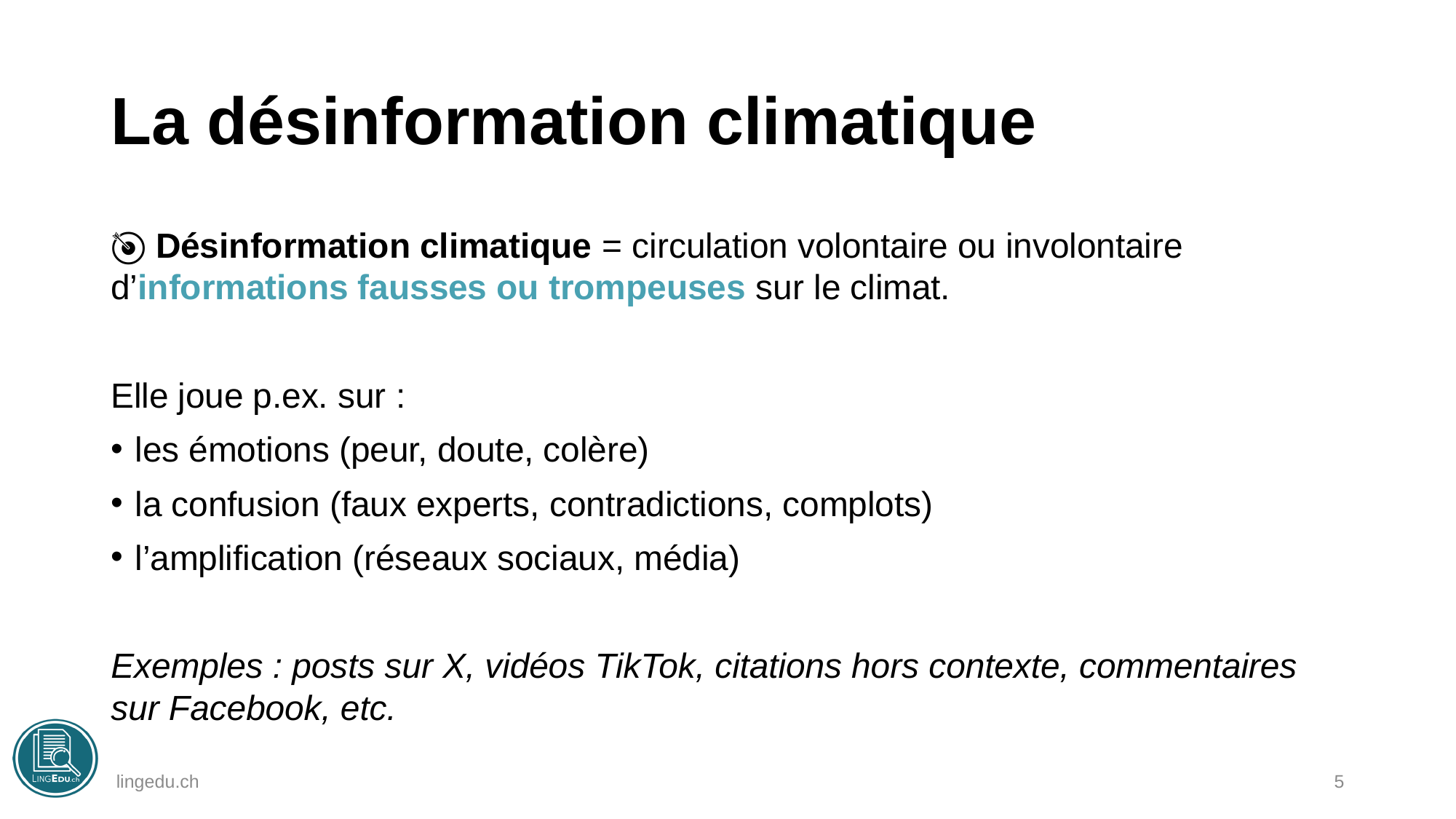

# La désinformation climatique
🎯 Désinformation climatique = circulation volontaire ou involontaire d’informations fausses ou trompeuses sur le climat.

Elle joue p.ex. sur :
les émotions (peur, doute, colère)
la confusion (faux experts, contradictions, complots)
l’amplification (réseaux sociaux, média)

Exemples : posts sur X, vidéos TikTok, citations hors contexte, commentaires sur Facebook, etc.

lingedu.ch
5